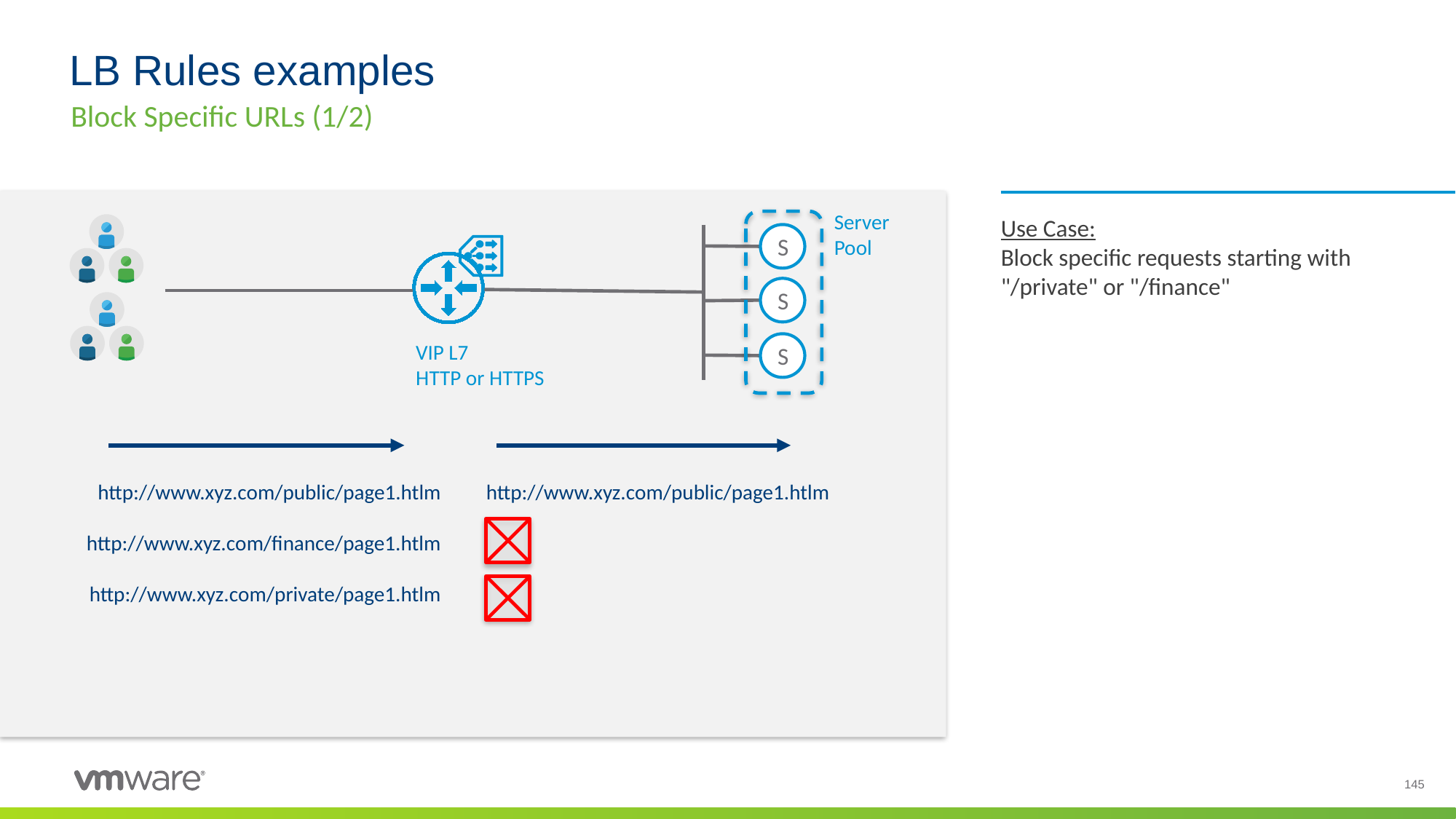

# LB Rules examples
Block Specific URLs (1/2)
Use Case:
Block specific requests starting with "/private" or "/finance"
Server Pool

S

S
VIP L7
HTTP or HTTPS
S
http://www.xyz.com/public/page1.htlm

http://www.xyz.com/finance/page1.htlm

http://www.xyz.com/private/page1.htlm
http://www.xyz.com/public/page1.htlm